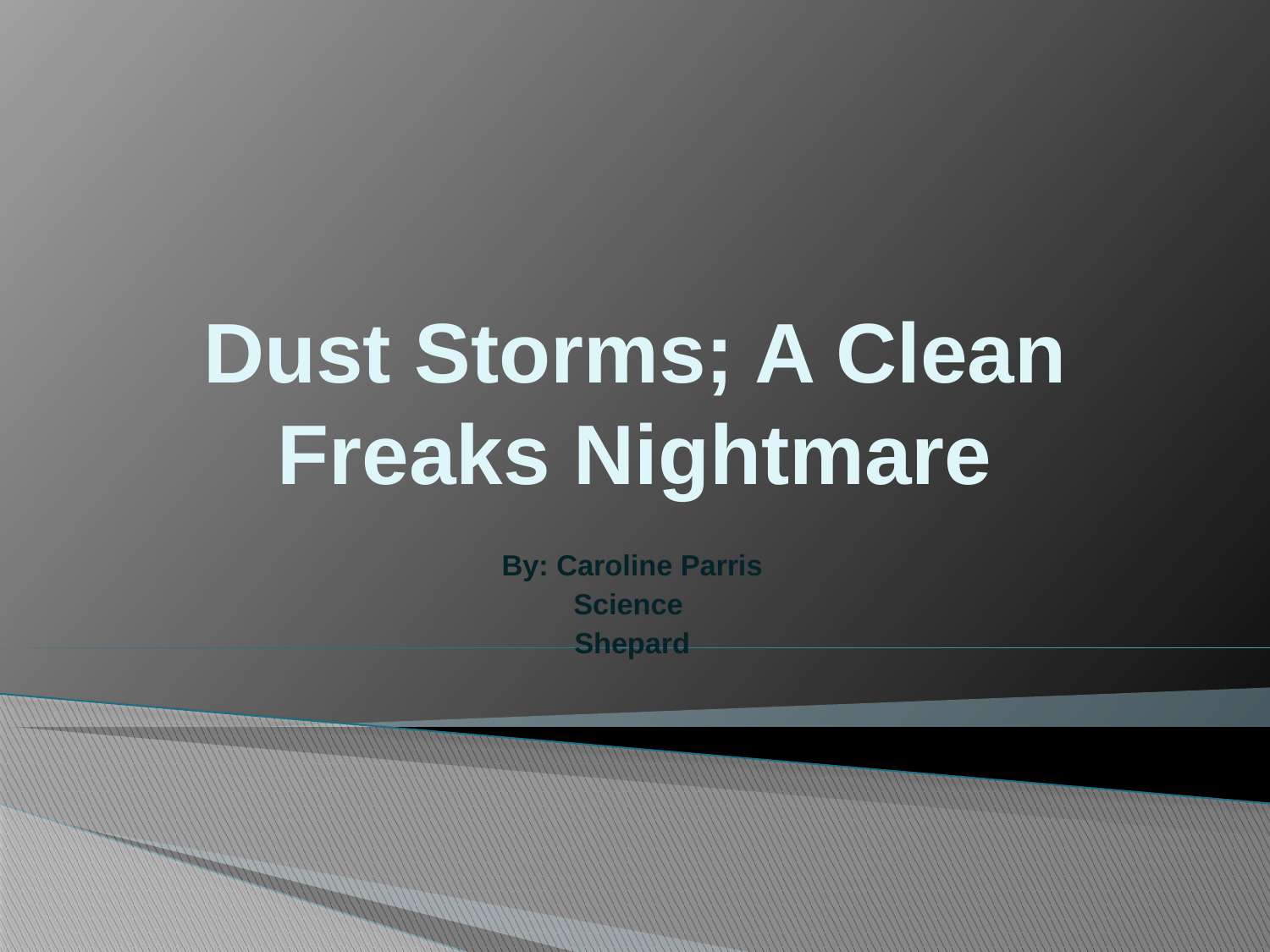

# Dust Storms; A Clean Freaks Nightmare

By: Caroline Parris
Science
Shepard